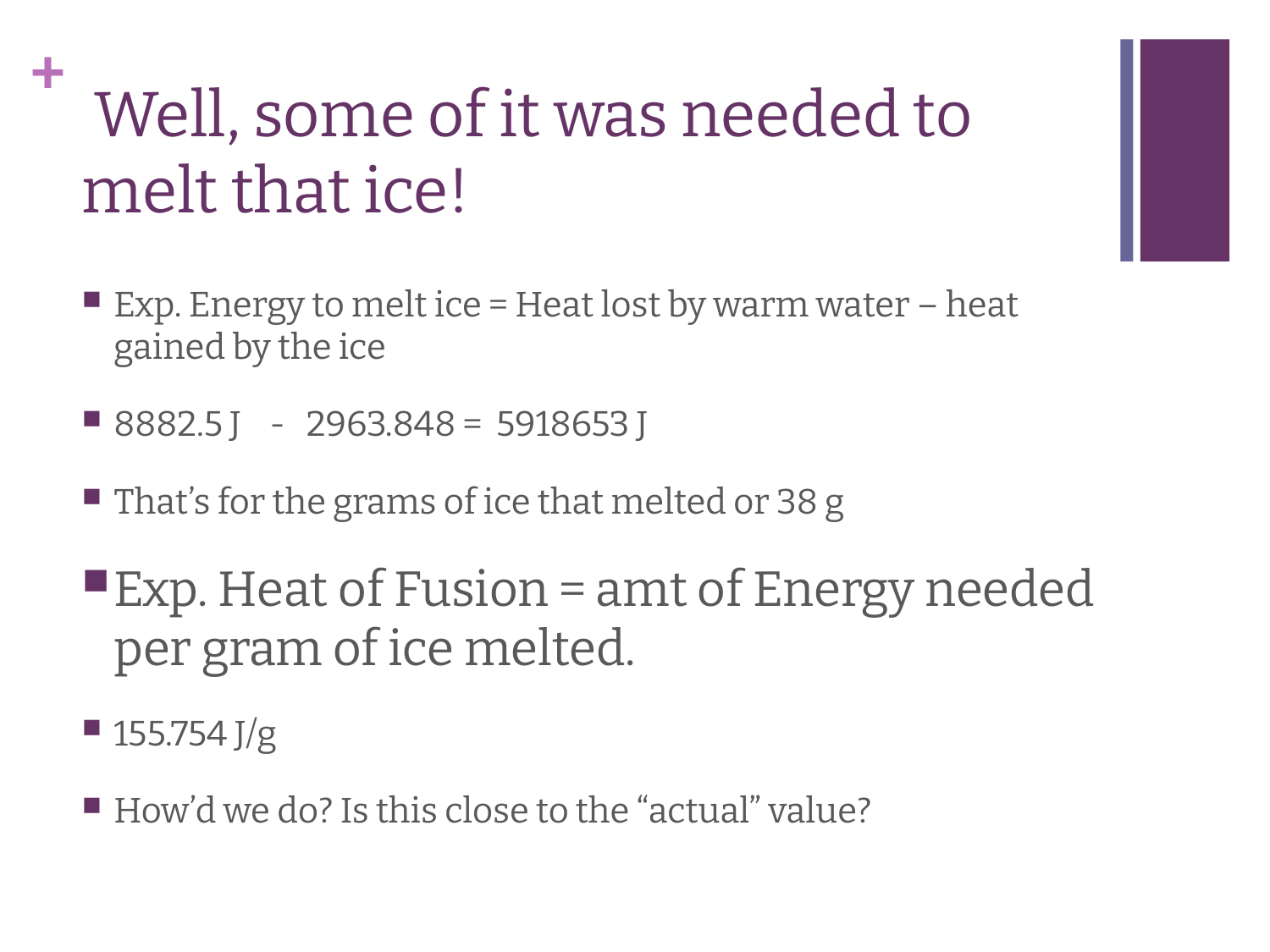

# Well, some of it was needed to melt that ice!
Exp. Energy to melt ice = Heat lost by warm water – heat gained by the ice
8882.5 J    -   2963.848 =  5918653 J
That’s for the grams of ice that melted or 38 g
Exp. Heat of Fusion = amt of Energy needed per gram of ice melted.
155.754 J/g
How’d we do? Is this close to the “actual” value?